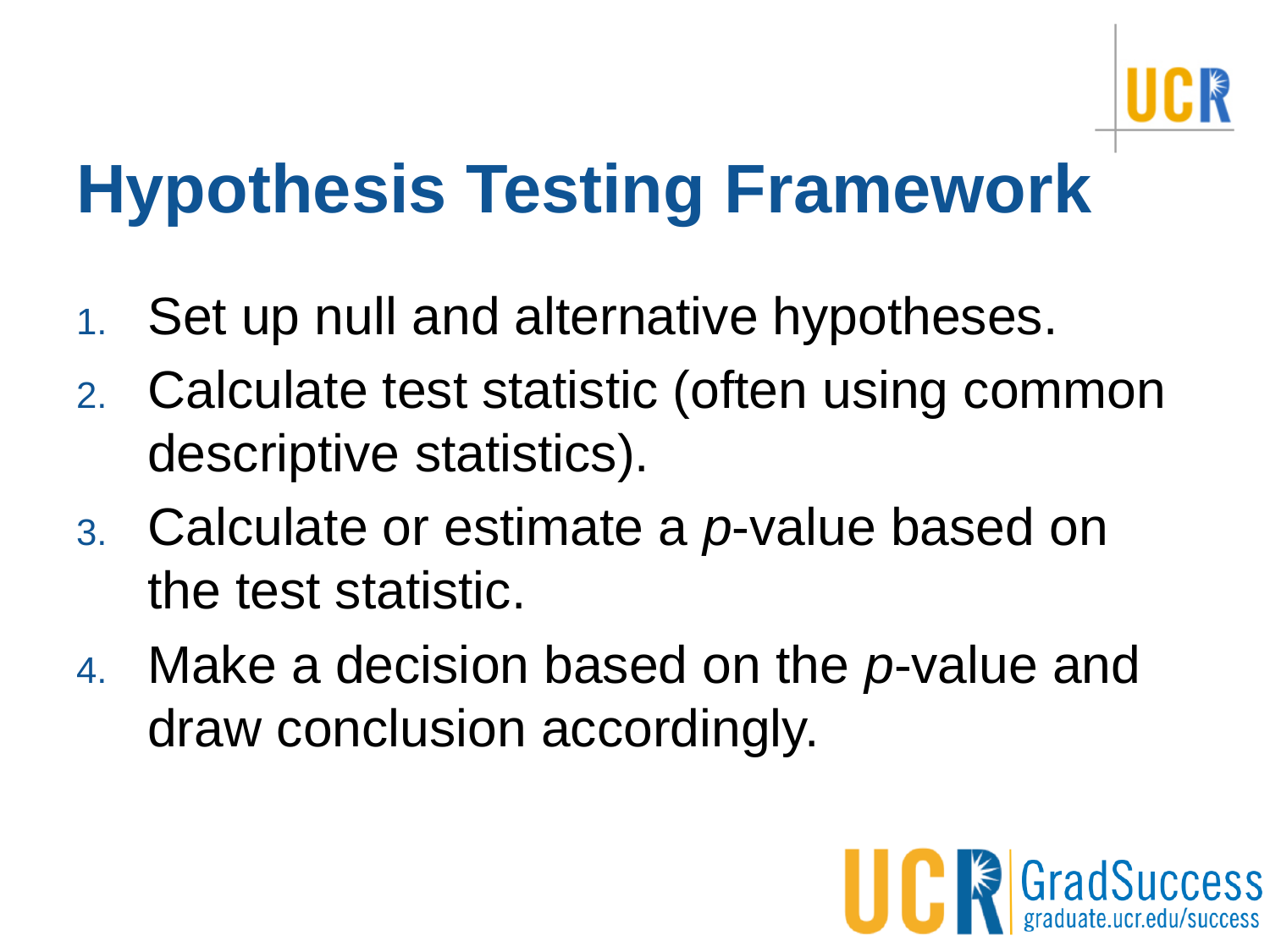

# Hypothesis Testing Framework
Set up null and alternative hypotheses.
Calculate test statistic (often using common descriptive statistics).
Calculate or estimate a p-value based on the test statistic.
Make a decision based on the p-value and draw conclusion accordingly.